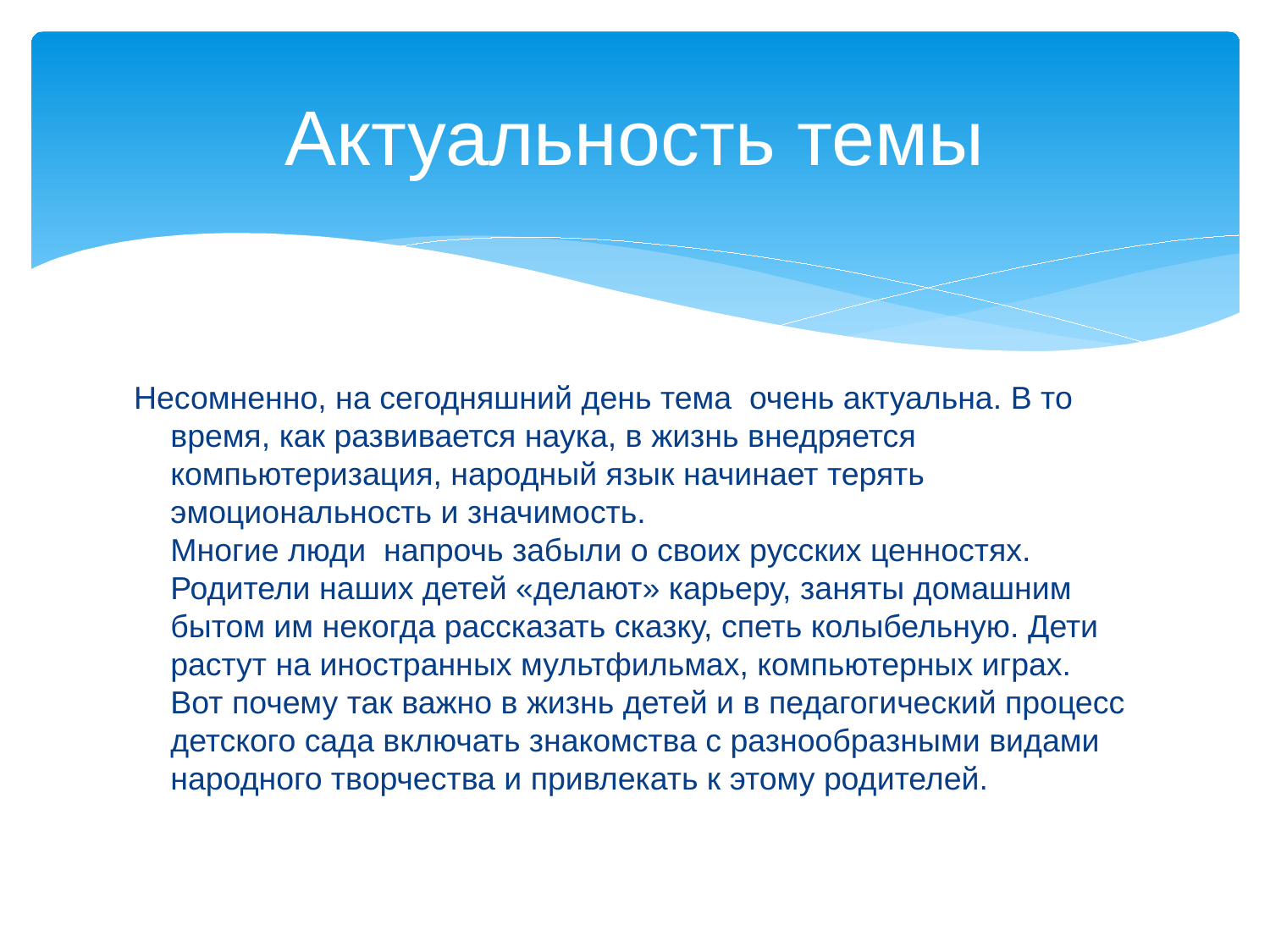

# Актуальность темы
Несомненно, на сегодняшний день тема  очень актуальна. В то время, как развивается наука, в жизнь внедряется компьютеризация, народный язык начинает терять эмоциональность и значимость.
Многие люди  напрочь забыли о своих русских ценностях. Родители наших детей «делают» карьеру, заняты домашним бытом им некогда рассказать сказку, спеть колыбельную. Дети растут на иностранных мультфильмах, компьютерных играх. 
Вот почему так важно в жизнь детей и в педагогический процесс детского сада включать знакомства с разнообразными видами народного творчества и привлекать к этому родителей.